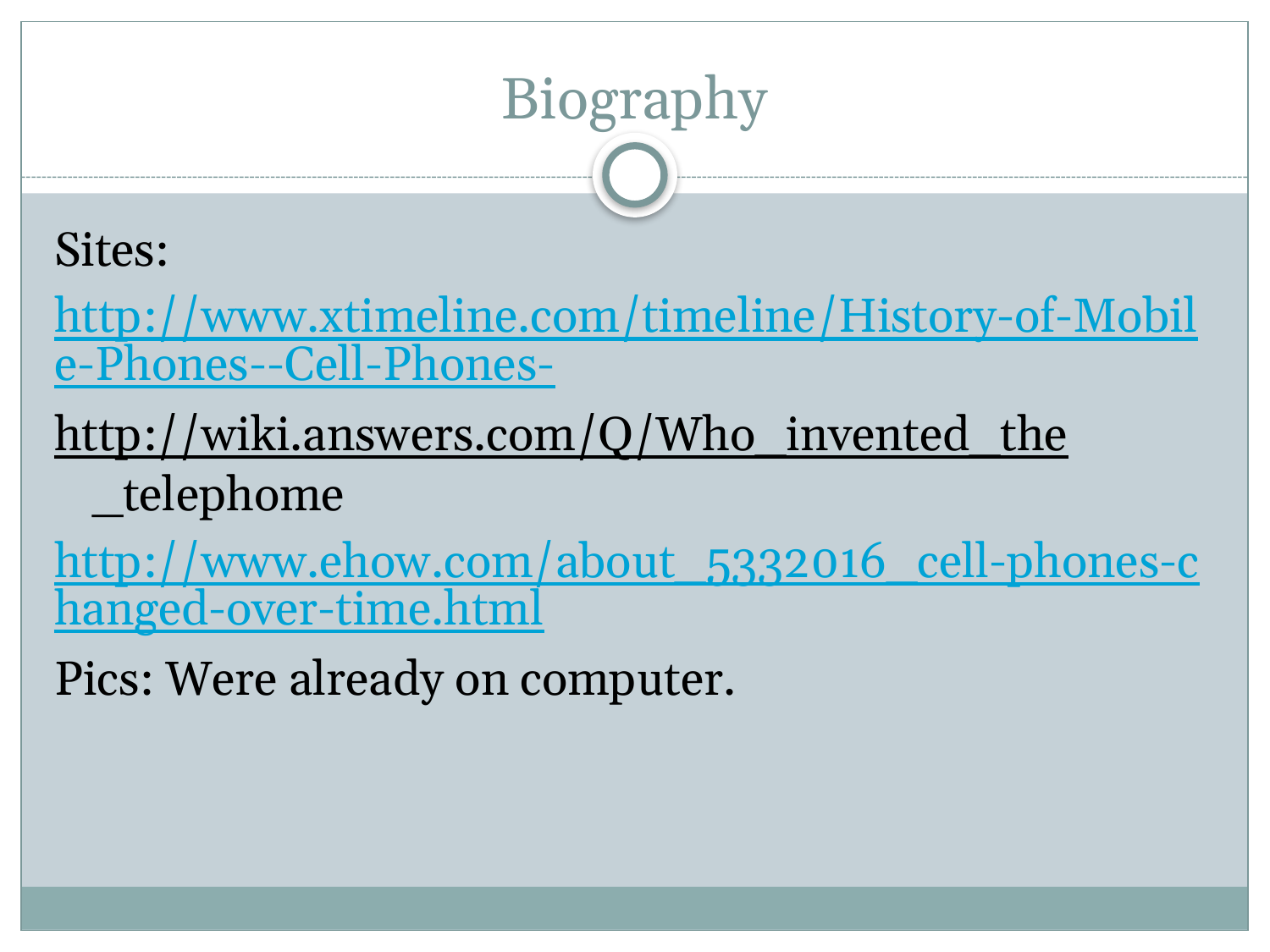

# Biography
Sites:
http://www.xtimeline.com/timeline/History-of-Mobile-Phones--Cell-Phones-
http://wiki.answers.com/Q/Who_invented_the_telephome
http://www.ehow.com/about_5332016_cell-phones-changed-over-time.html
Pics: Were already on computer.